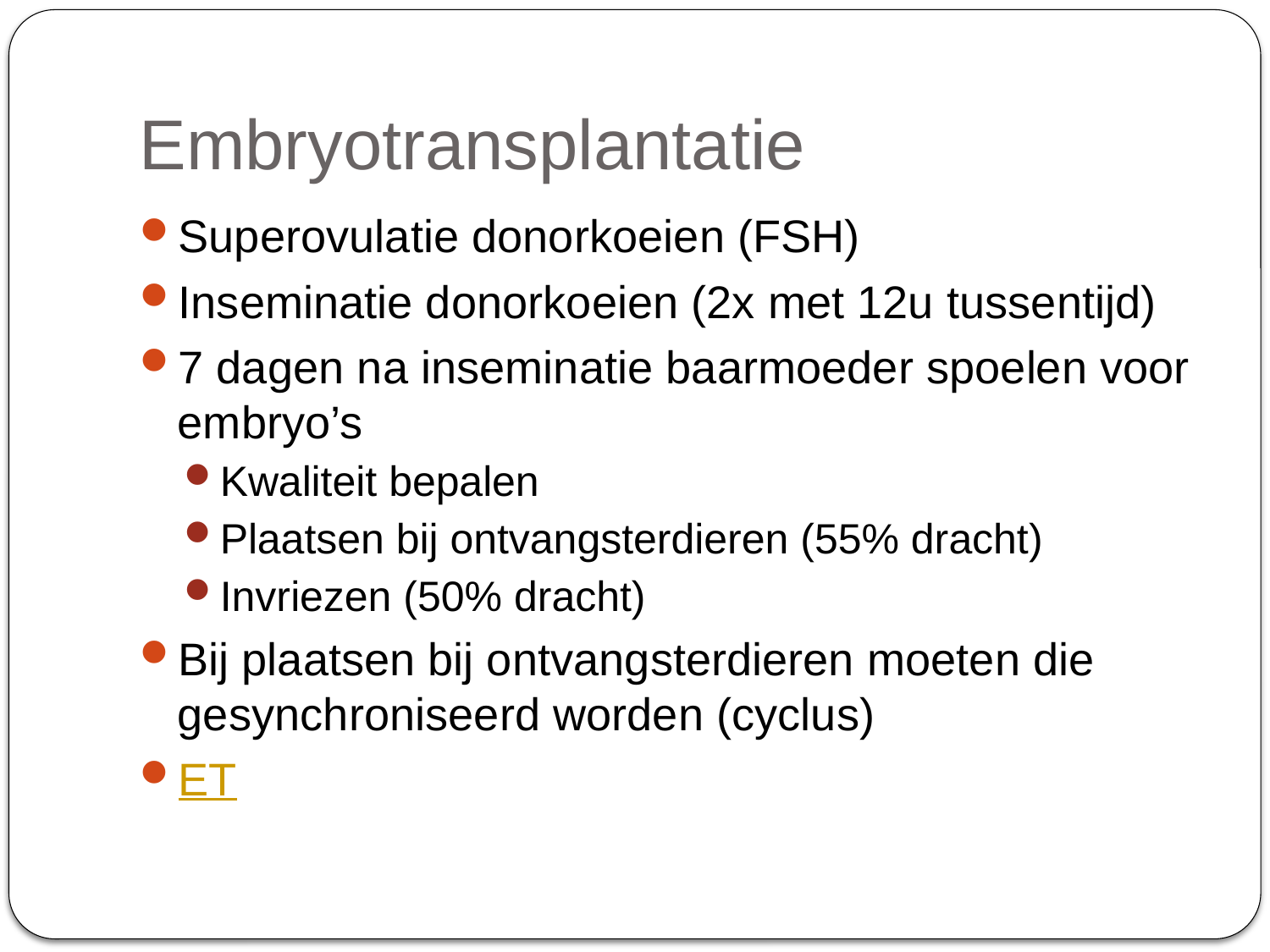

# Embryotransplantatie
Superovulatie donorkoeien (FSH)
Inseminatie donorkoeien (2x met 12u tussentijd)
7 dagen na inseminatie baarmoeder spoelen voor embryo’s
Kwaliteit bepalen
Plaatsen bij ontvangsterdieren (55% dracht)
Invriezen (50% dracht)
Bij plaatsen bij ontvangsterdieren moeten die gesynchroniseerd worden (cyclus)
ET